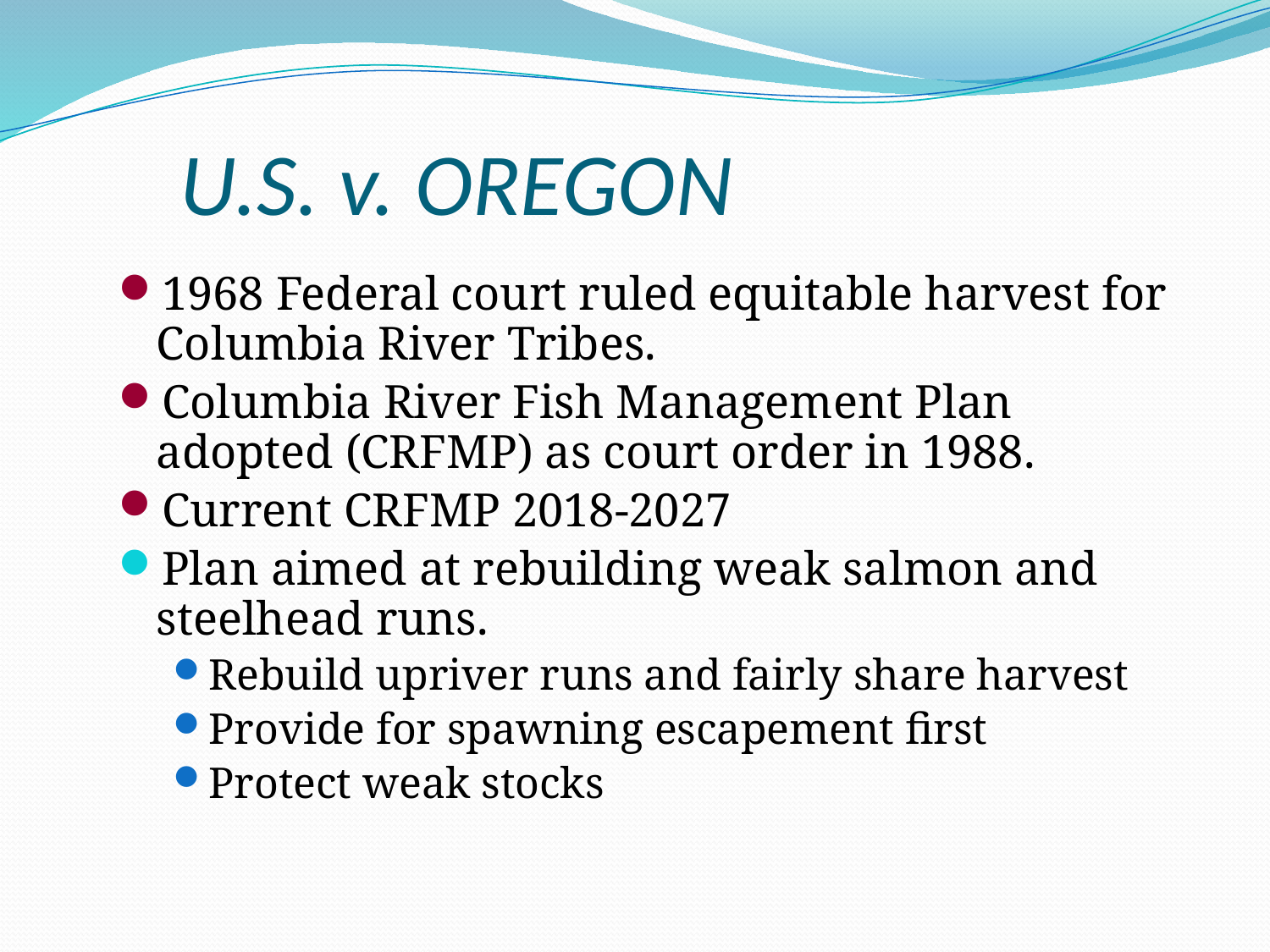

# U.S. v. OREGON
1968 Federal court ruled equitable harvest for Columbia River Tribes.
Columbia River Fish Management Plan adopted (CRFMP) as court order in 1988.
Current CRFMP 2018-2027
Plan aimed at rebuilding weak salmon and steelhead runs.
Rebuild upriver runs and fairly share harvest
Provide for spawning escapement first
Protect weak stocks